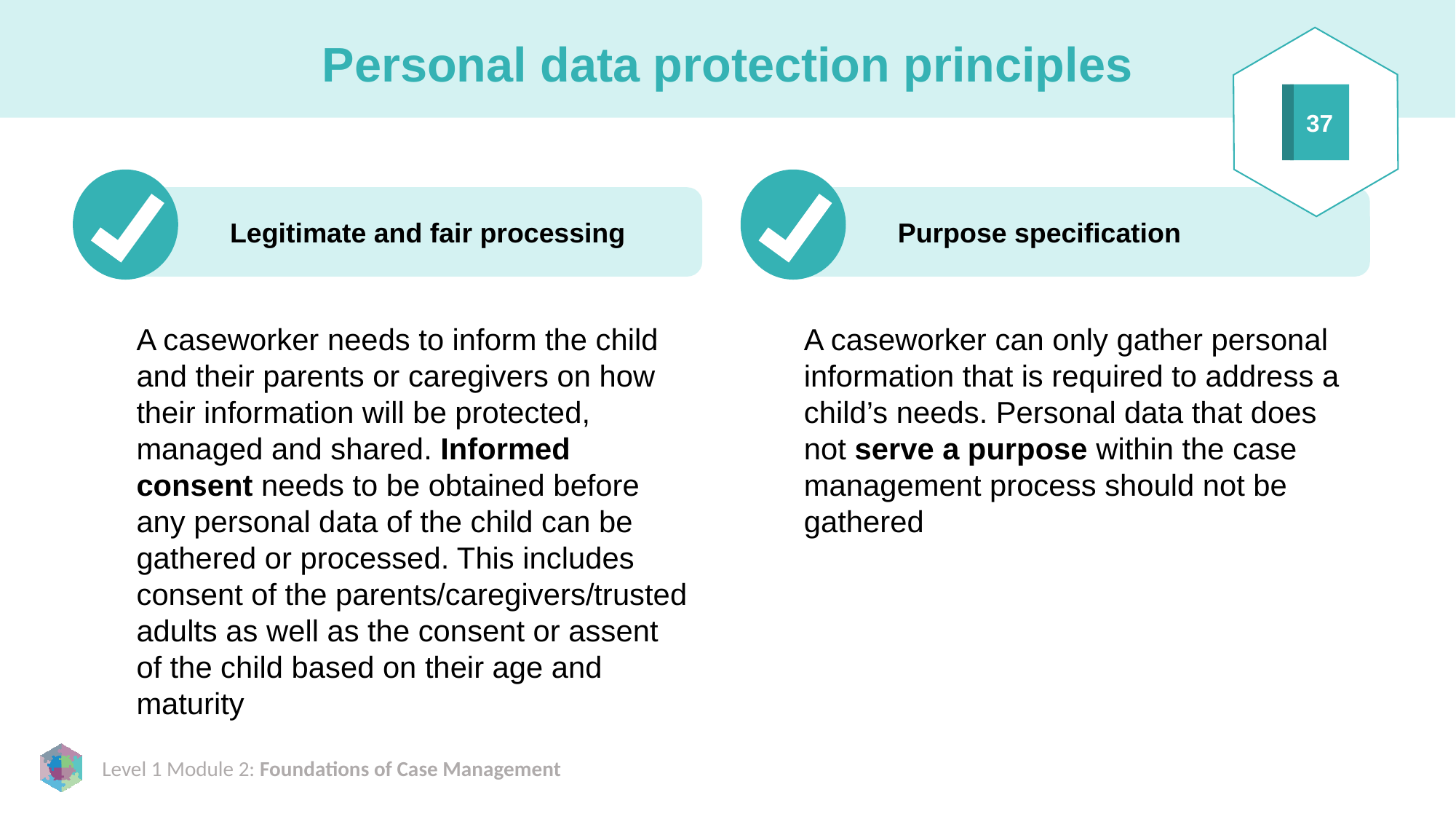

# Personal data protection principles

37

Legitimate and fair processing
Purpose specification
A caseworker needs to inform the child and their parents or caregivers on how their information will be protected, managed and shared. Informed consent needs to be obtained before any personal data of the child can be gathered or processed. This includes consent of the parents/caregivers/trusted adults as well as the consent or assent of the child based on their age and maturity
A caseworker can only gather personal information that is required to address a child’s needs. Personal data that does not serve a purpose within the case management process should not be gathered